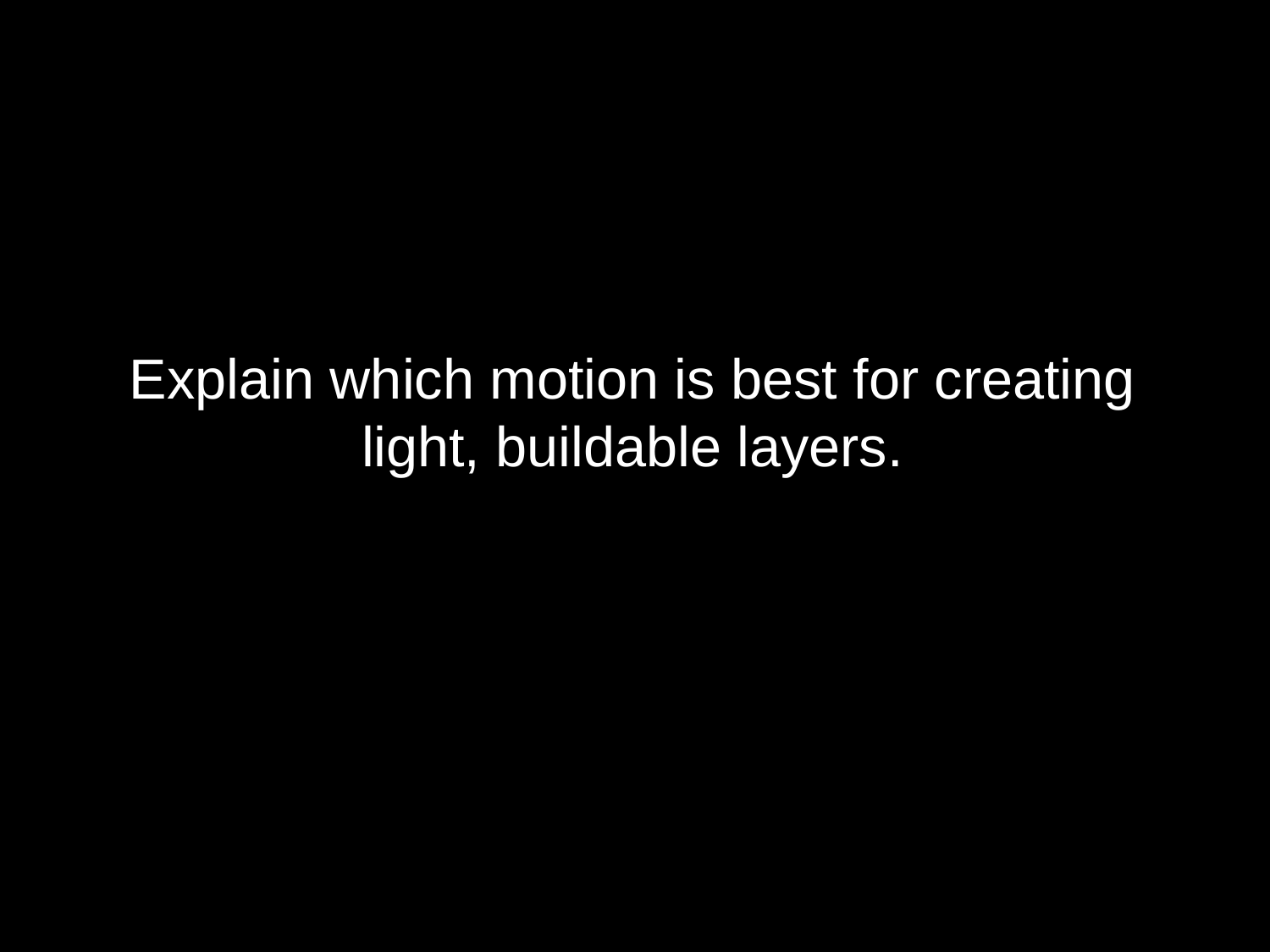

Explain which motion is best for creating light, buildable layers.